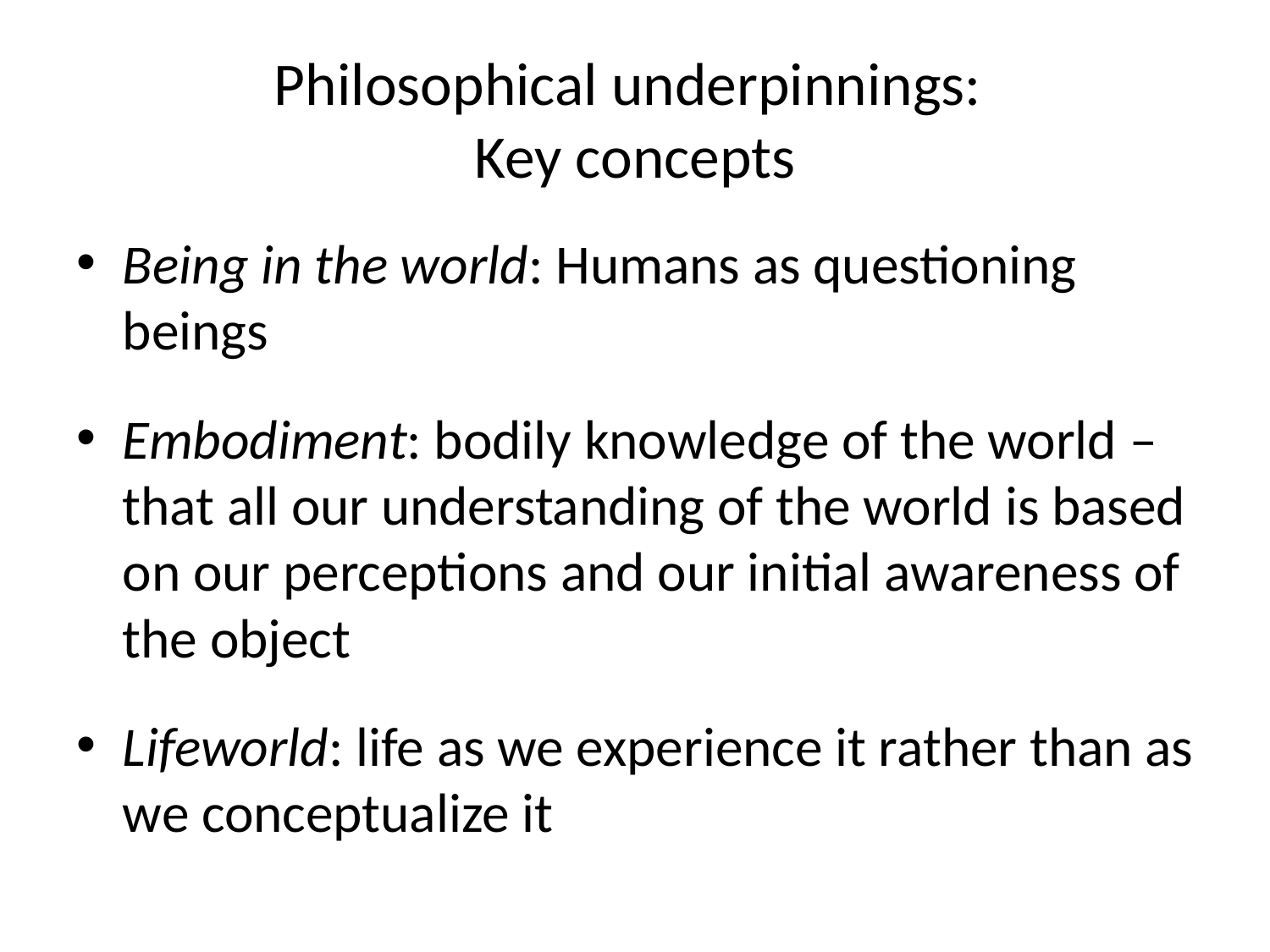

# Philosophical underpinnings: Key concepts
Being in the world: Humans as questioning beings
Embodiment: bodily knowledge of the world – that all our understanding of the world is based on our perceptions and our initial awareness of the object
Lifeworld: life as we experience it rather than as we conceptualize it